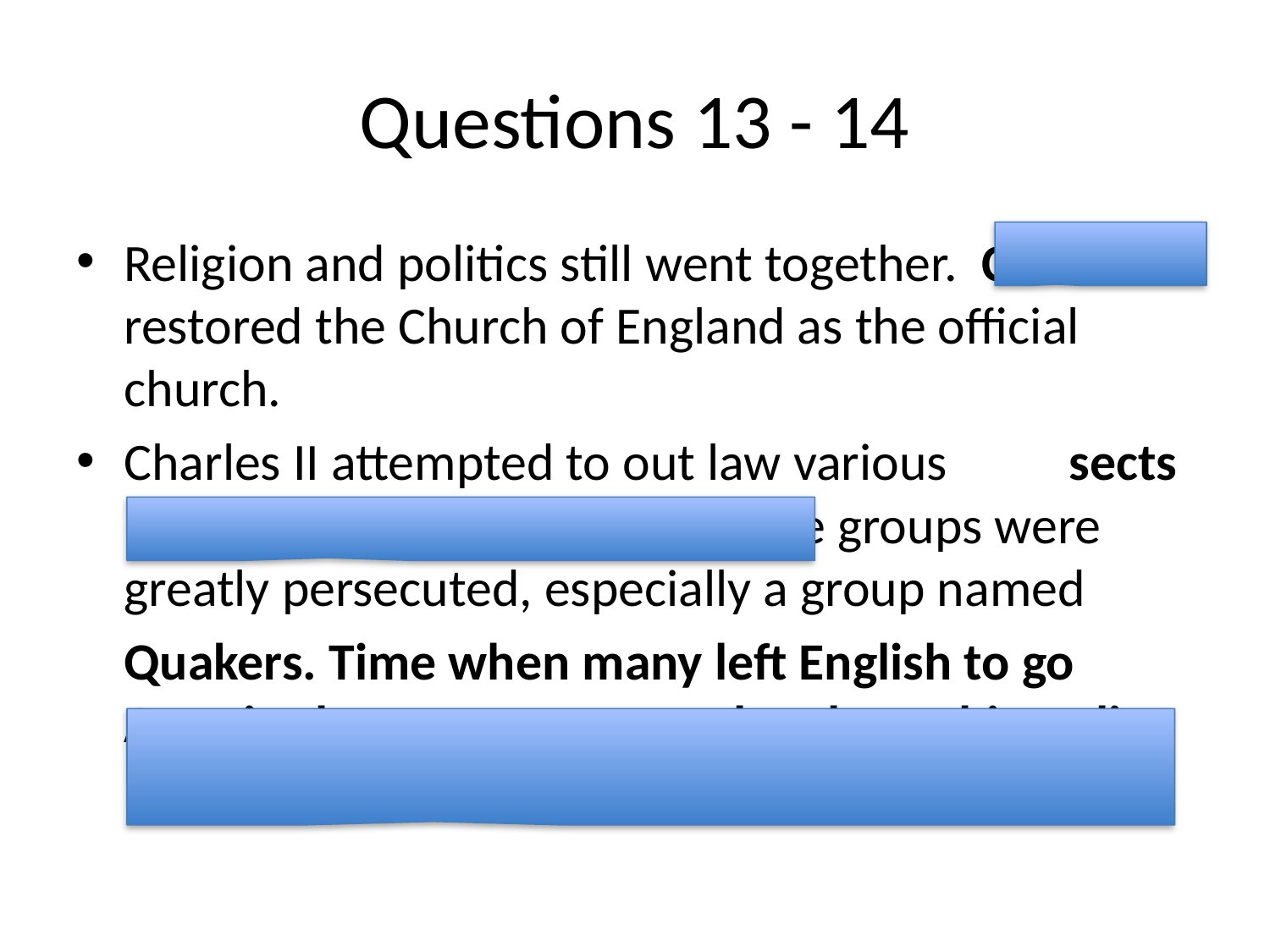

# Questions 13 - 14
Religion and politics still went together.  Charles II restored the Church of England as the official church.
Charles II attempted to out law various		 	sects – Puritan & Independent.  These groups were greatly persecuted, especially a group named
	Quakers. Time when many left English to go America because persecuted and worship policy.